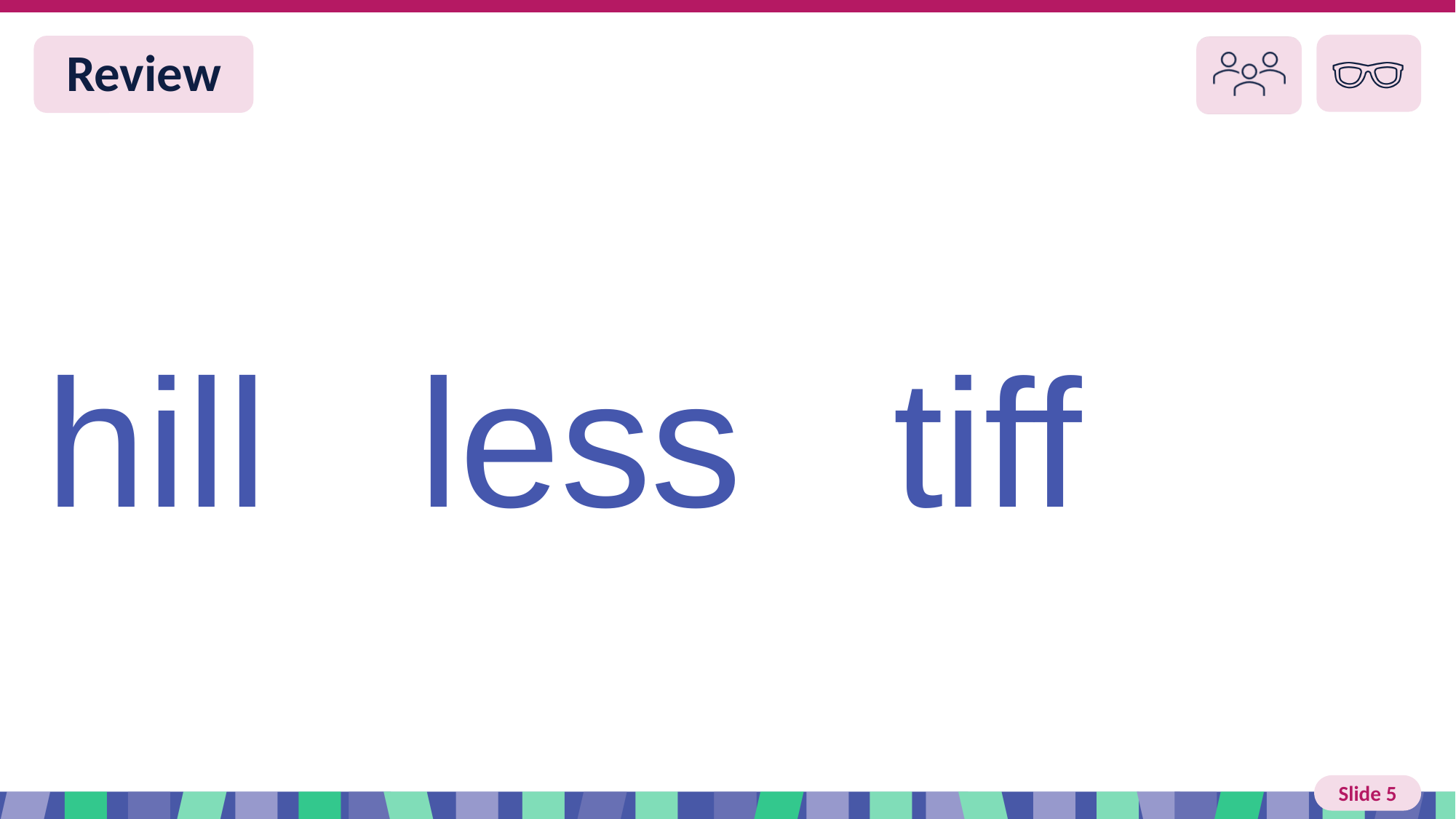

# Slide 5 Review
hill   less   tiff